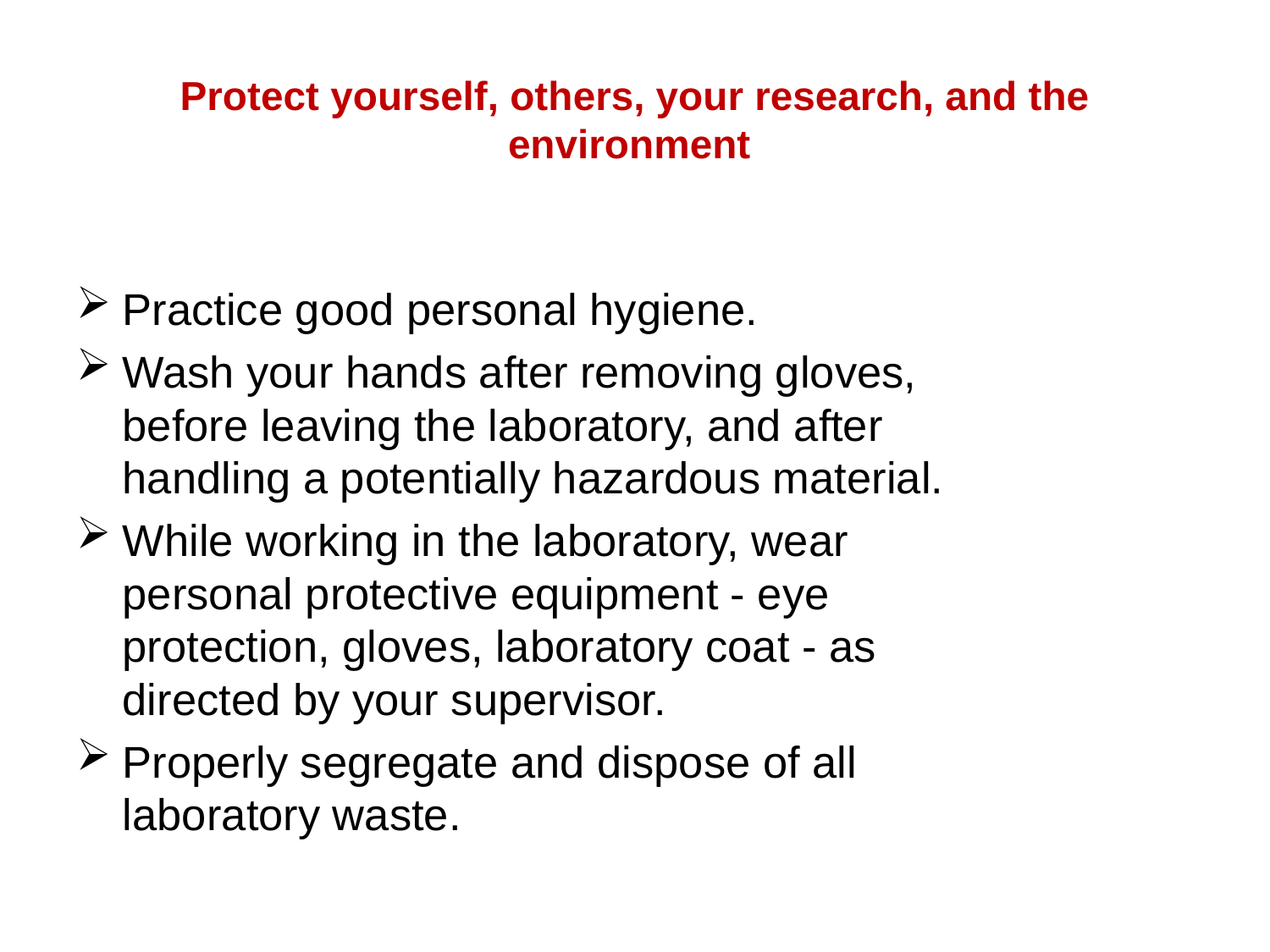

# Protect yourself, others, your research, and the environment
Practice good personal hygiene.
Wash your hands after removing gloves, before leaving the laboratory, and after handling a potentially hazardous material.
While working in the laboratory, wear personal protective equipment - eye protection, gloves, laboratory coat - as directed by your supervisor.
Properly segregate and dispose of all laboratory waste.